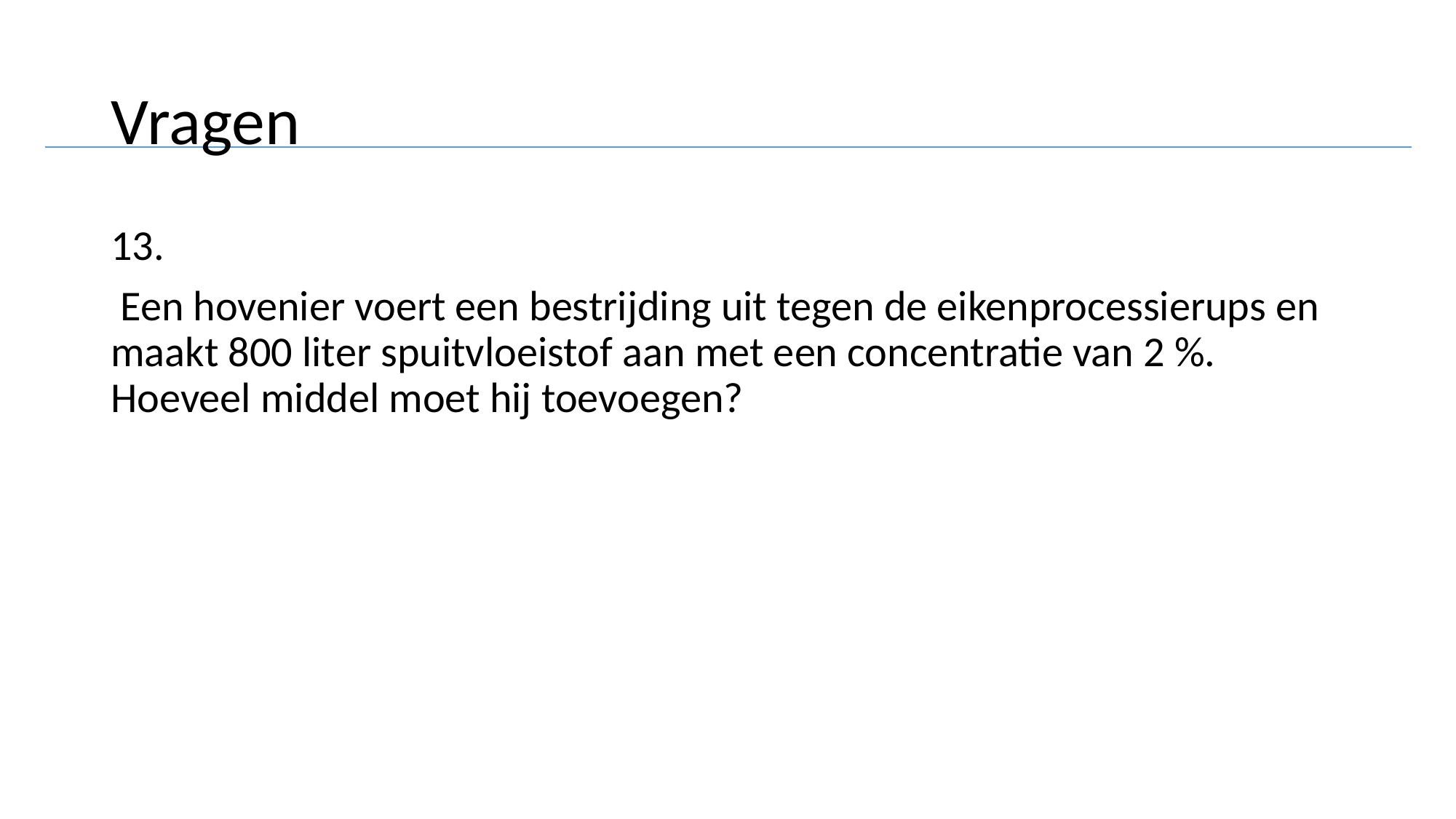

# Vragen
13.
 Een hovenier voert een bestrijding uit tegen de eikenprocessierups en maakt 800 liter spuitvloeistof aan met een concentratie van 2 %. Hoeveel middel moet hij toevoegen?